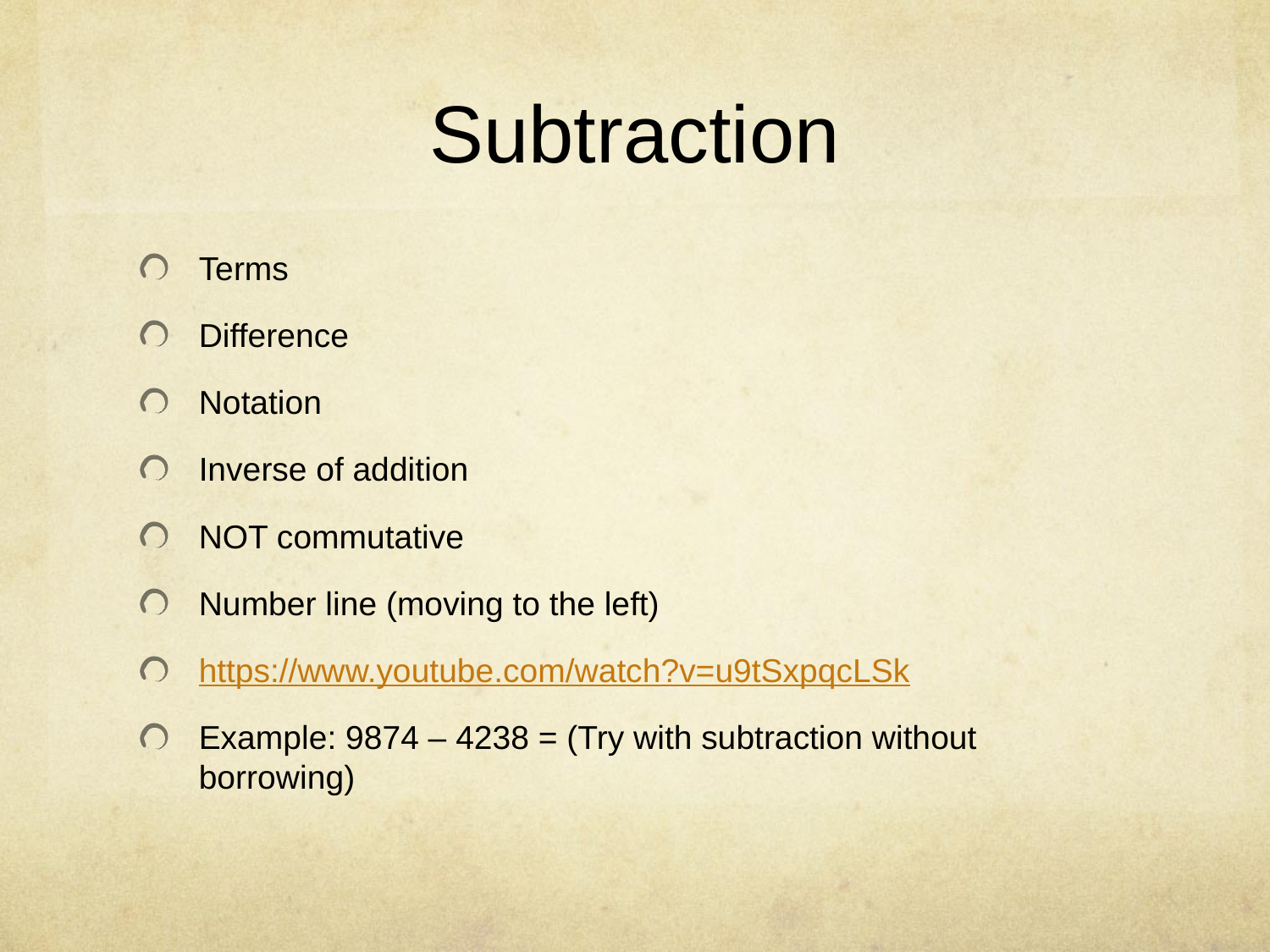

# Subtraction
Terms
Difference
Notation
Inverse of addition
NOT commutative
Number line (moving to the left)
https://www.youtube.com/watch?v=u9tSxpqcLSk
Example: 9874 – 4238 = (Try with subtraction without borrowing)